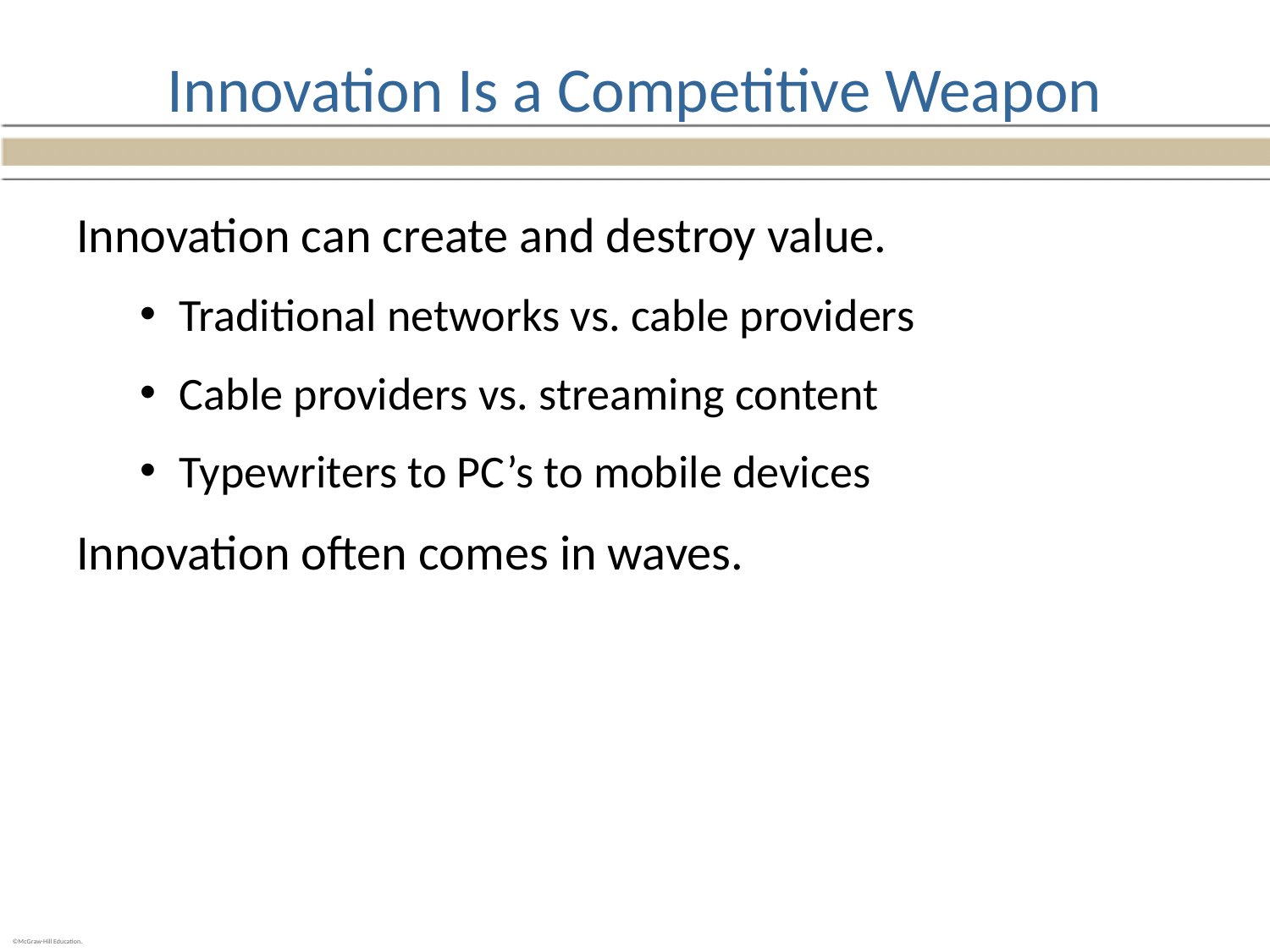

# Innovation Is a Competitive Weapon
Innovation can create and destroy value.
Traditional networks vs. cable providers
Cable providers vs. streaming content
Typewriters to PC’s to mobile devices
Innovation often comes in waves.